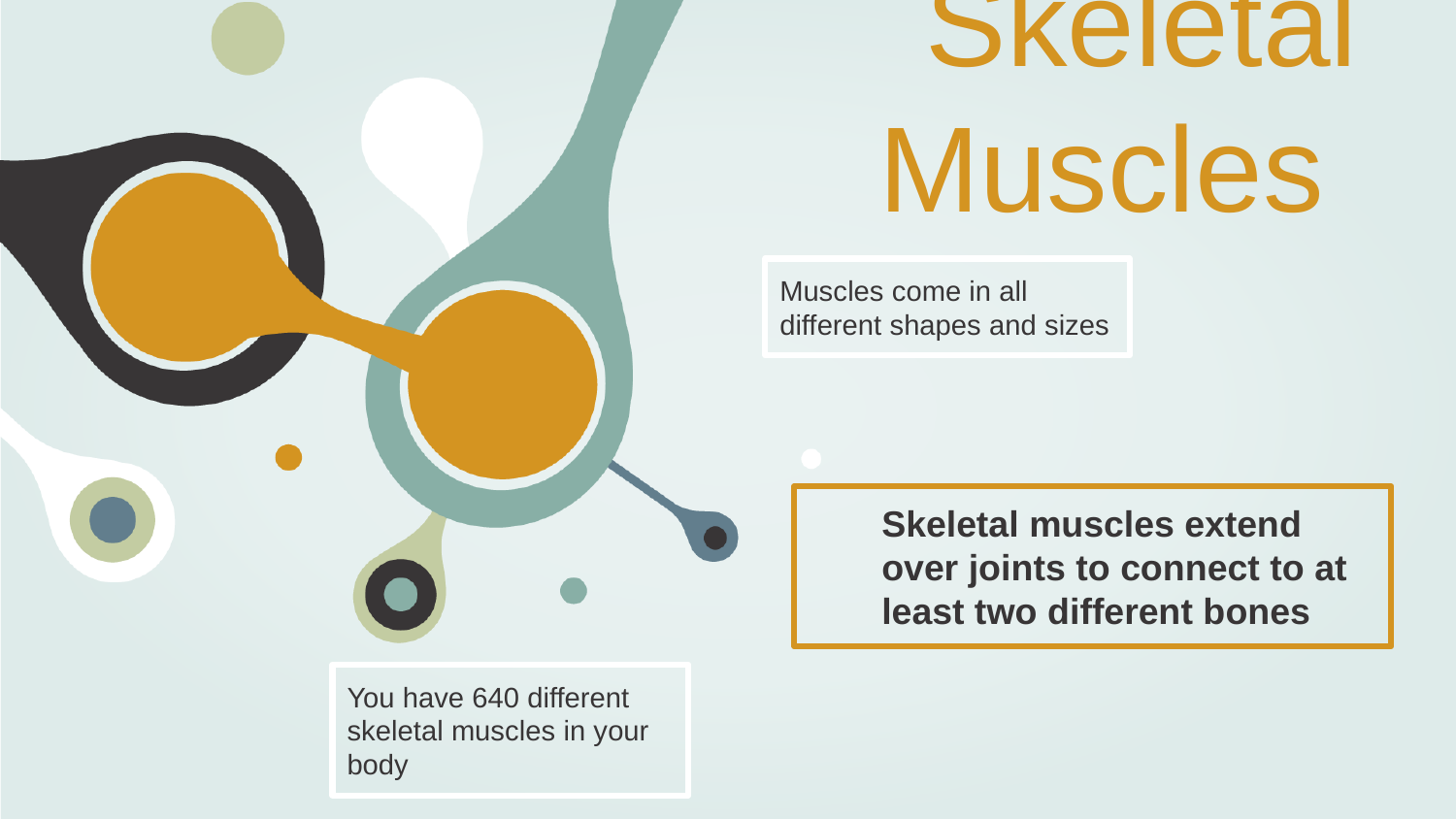

# Skeletal Muscles
Muscles come in all different shapes and sizes
Skeletal muscles extend over joints to connect to at least two different bones
You have 640 different skeletal muscles in your body